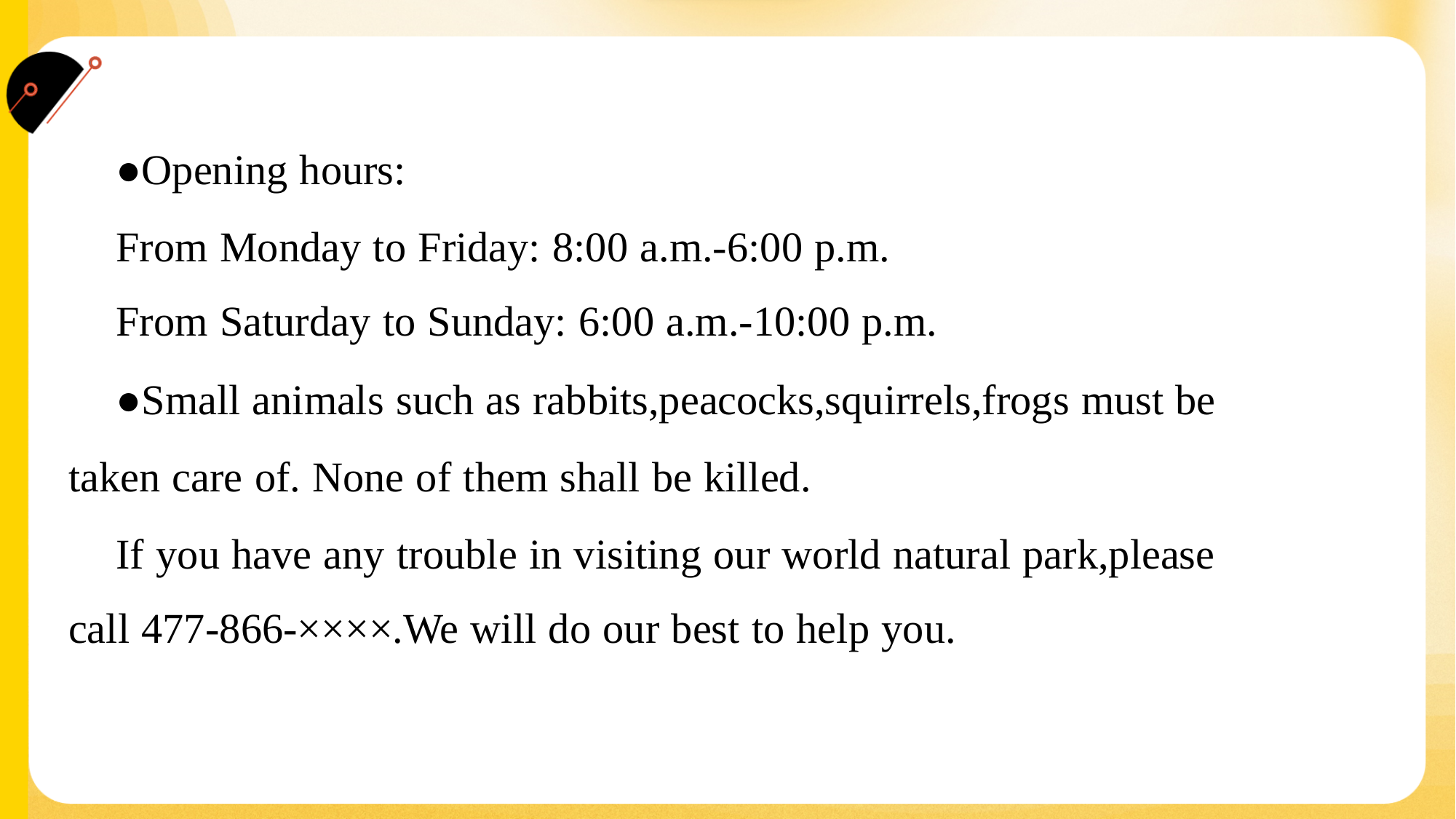

●Opening hours:
    From Monday to Friday: 8:00 a.m.-6:00 p.m.
    From Saturday to Sunday: 6:00 a.m.-10:00 p.m.
    ●Small animals such as rabbits,peacocks,squirrels,frogs must be
taken care of. None of them shall be killed.
    If you have any trouble in visiting our world natural park,please
call 477-866-××××.We will do our best to help you.